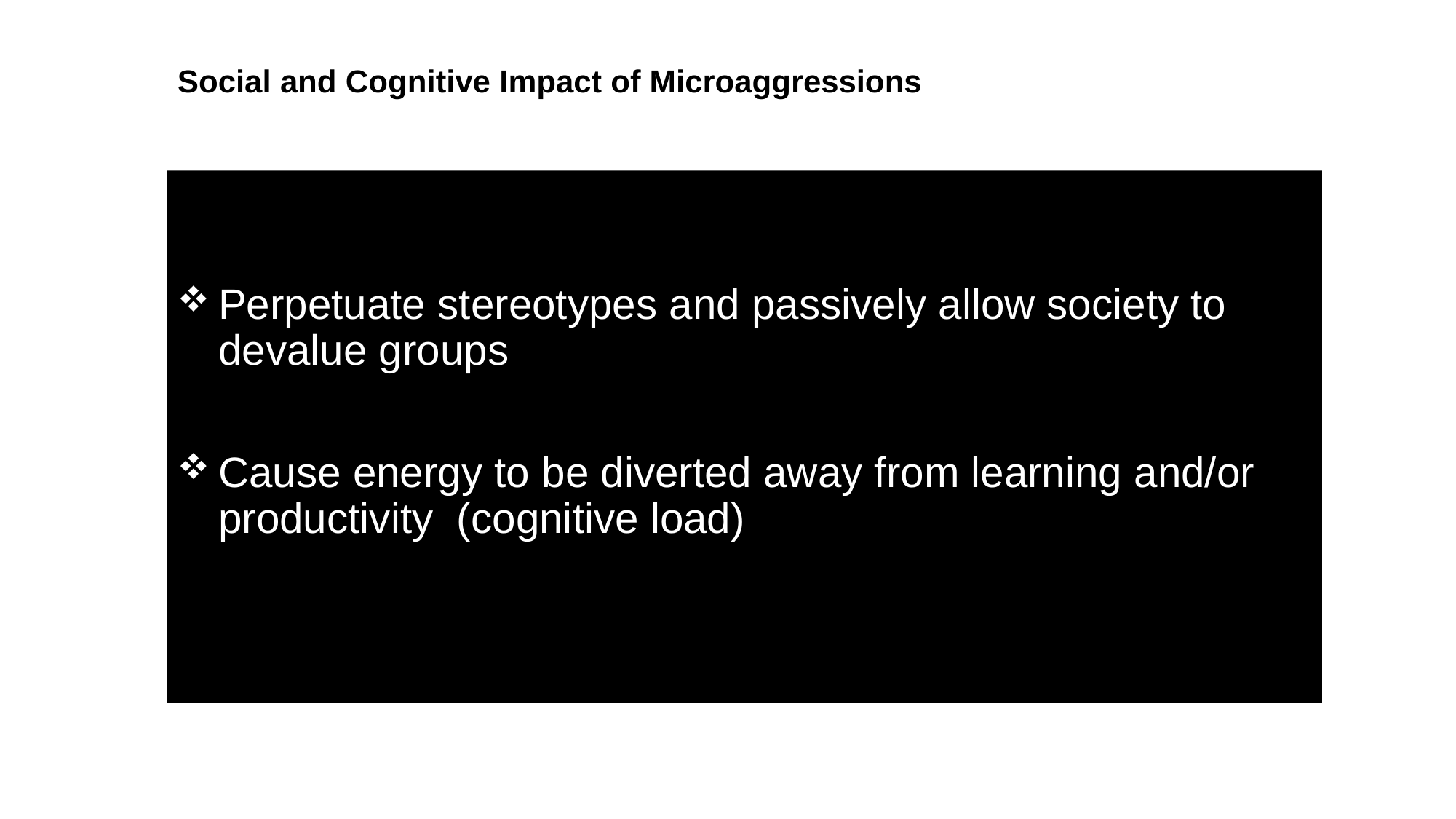

# Social and Cognitive Impact of Microaggressions

Perpetuate stereotypes and passively allow society to devalue groups

Cause energy to be diverted away from learning and/or productivity  (cognitive load)

Center for a Diverse Healthcare Workforce